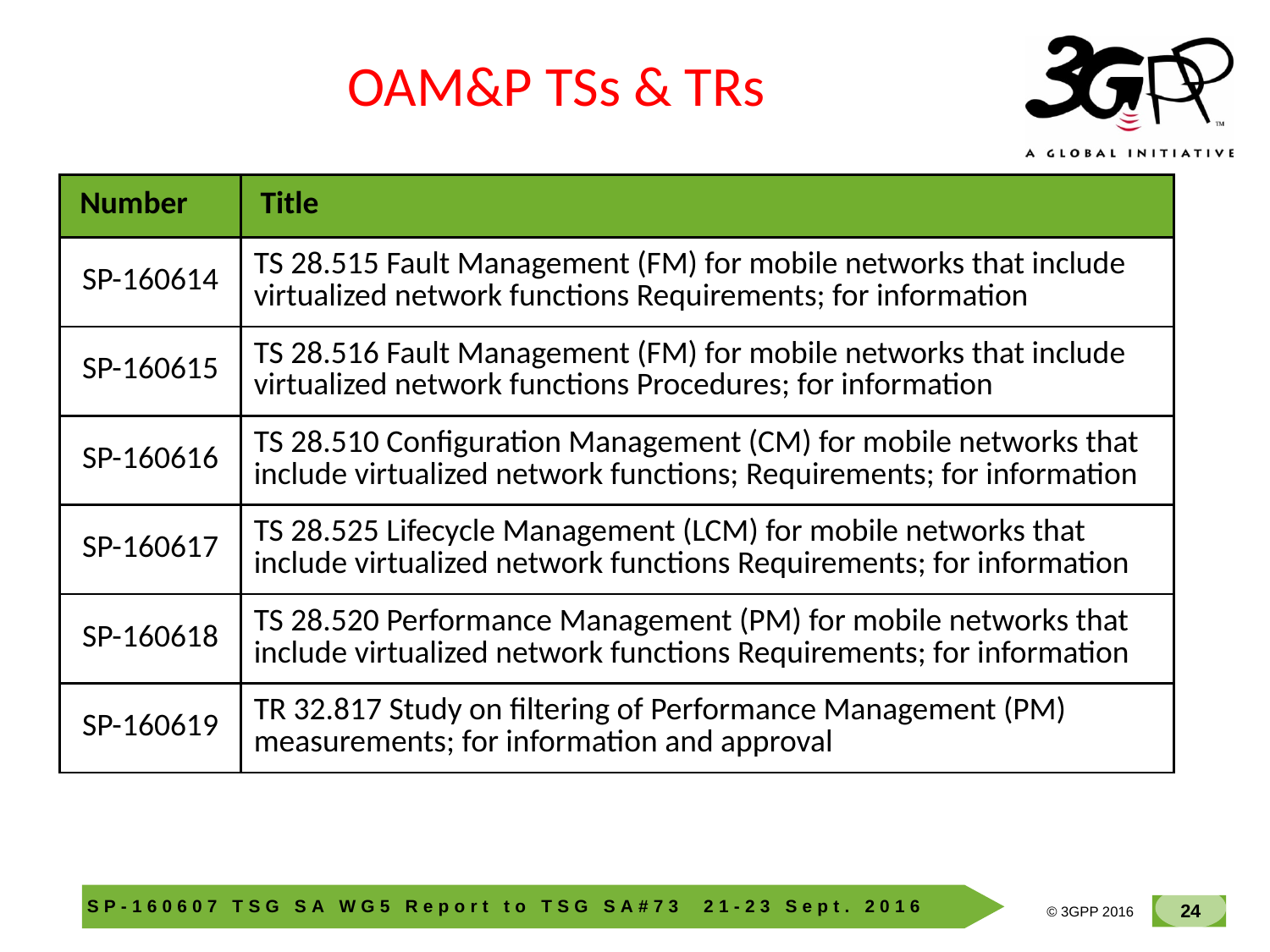

OAM&P TSs & TRs
| Number | Title |
| --- | --- |
| SP-160614 | TS 28.515 Fault Management (FM) for mobile networks that include virtualized network functions Requirements; for information |
| SP-160615 | TS 28.516 Fault Management (FM) for mobile networks that include virtualized network functions Procedures; for information |
| SP-160616 | TS 28.510 Configuration Management (CM) for mobile networks that include virtualized network functions; Requirements; for information |
| SP-160617 | TS 28.525 Lifecycle Management (LCM) for mobile networks that include virtualized network functions Requirements; for information |
| SP-160618 | TS 28.520 Performance Management (PM) for mobile networks that include virtualized network functions Requirements; for information |
| SP-160619 | TR 32.817 Study on filtering of Performance Management (PM) measurements; for information and approval |